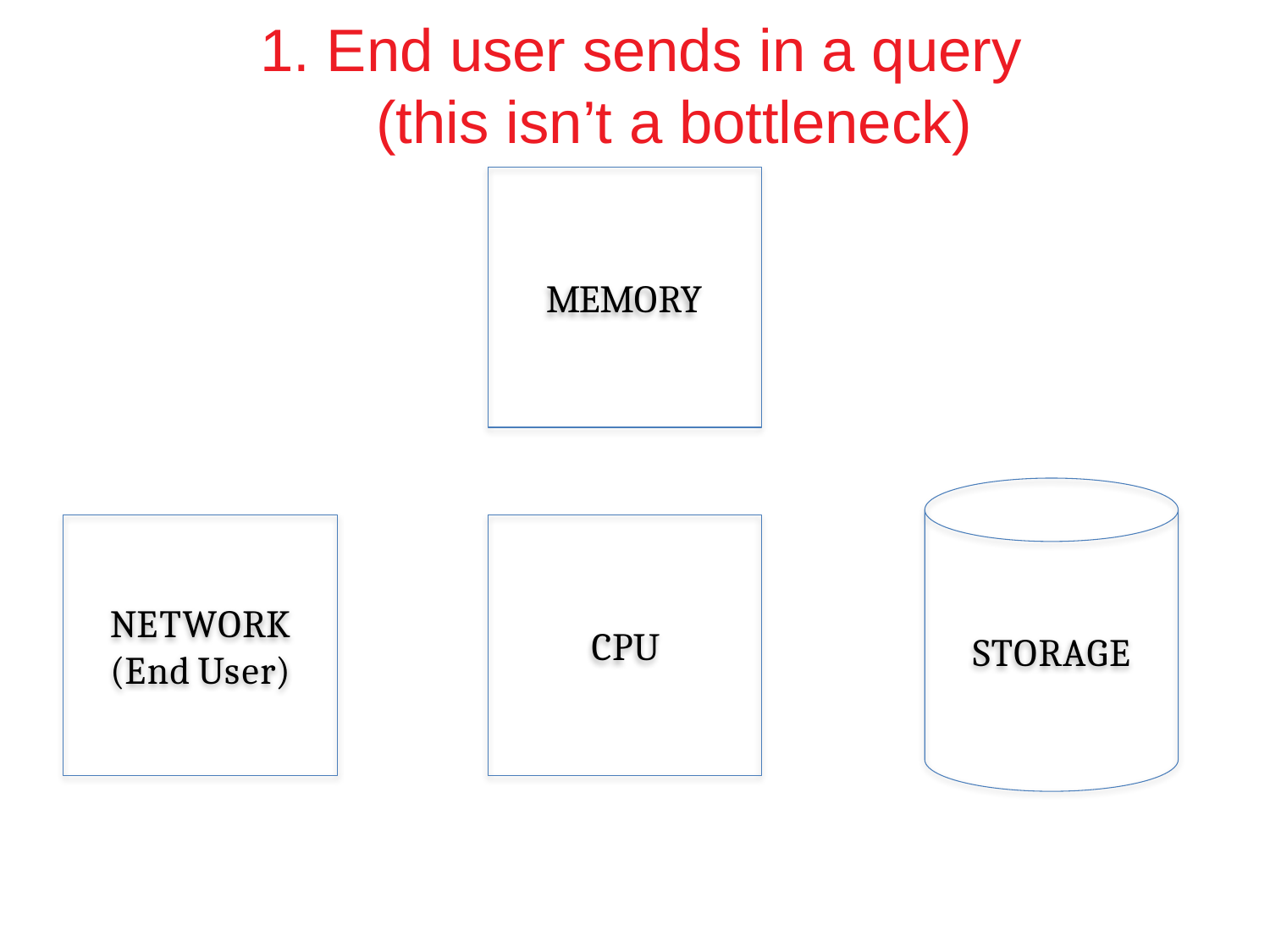

# 1. End user sends in a query (this isn’t a bottleneck)
MEMORY
STORAGE
NETWORK
(End User)
CPU